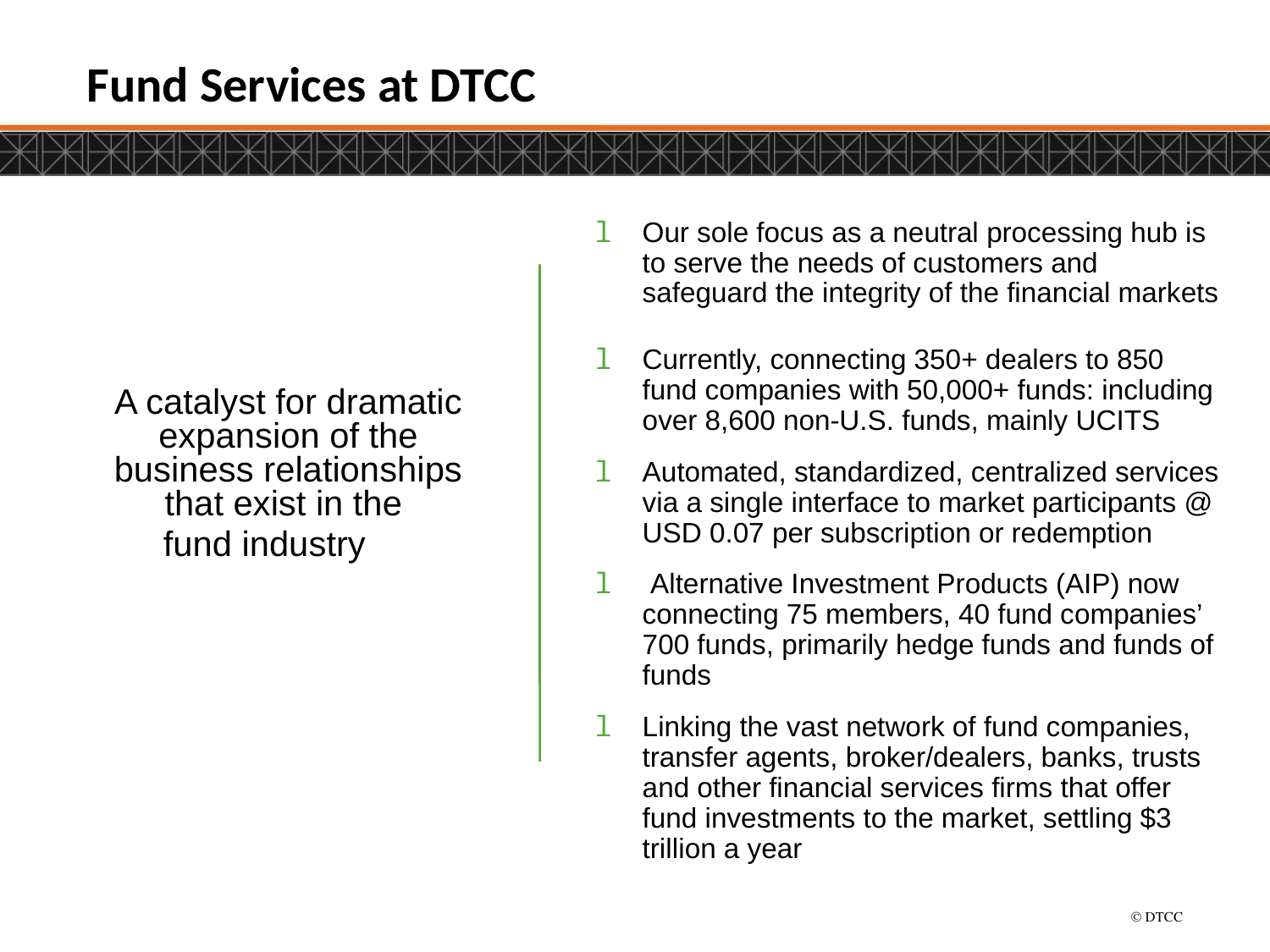

# Fund Services at DTCC
Our sole focus as a neutral processing hub is to serve the needs of customers and safeguard the integrity of the financial markets
Currently, connecting 350+ dealers to 850 fund companies with 50,000+ funds: including over 8,600 non-U.S. funds, mainly UCITS
Automated, standardized, centralized services via a single interface to market participants @ USD 0.07 per subscription or redemption
 Alternative Investment Products (AIP) now connecting 75 members, 40 fund companies’ 700 funds, primarily hedge funds and funds of funds
Linking the vast network of fund companies, transfer agents, broker/dealers, banks, trusts and other financial services firms that offer fund investments to the market, settling $3 trillion a year

	A catalyst for dramatic expansion of the business relationships that exist in the
fund industry